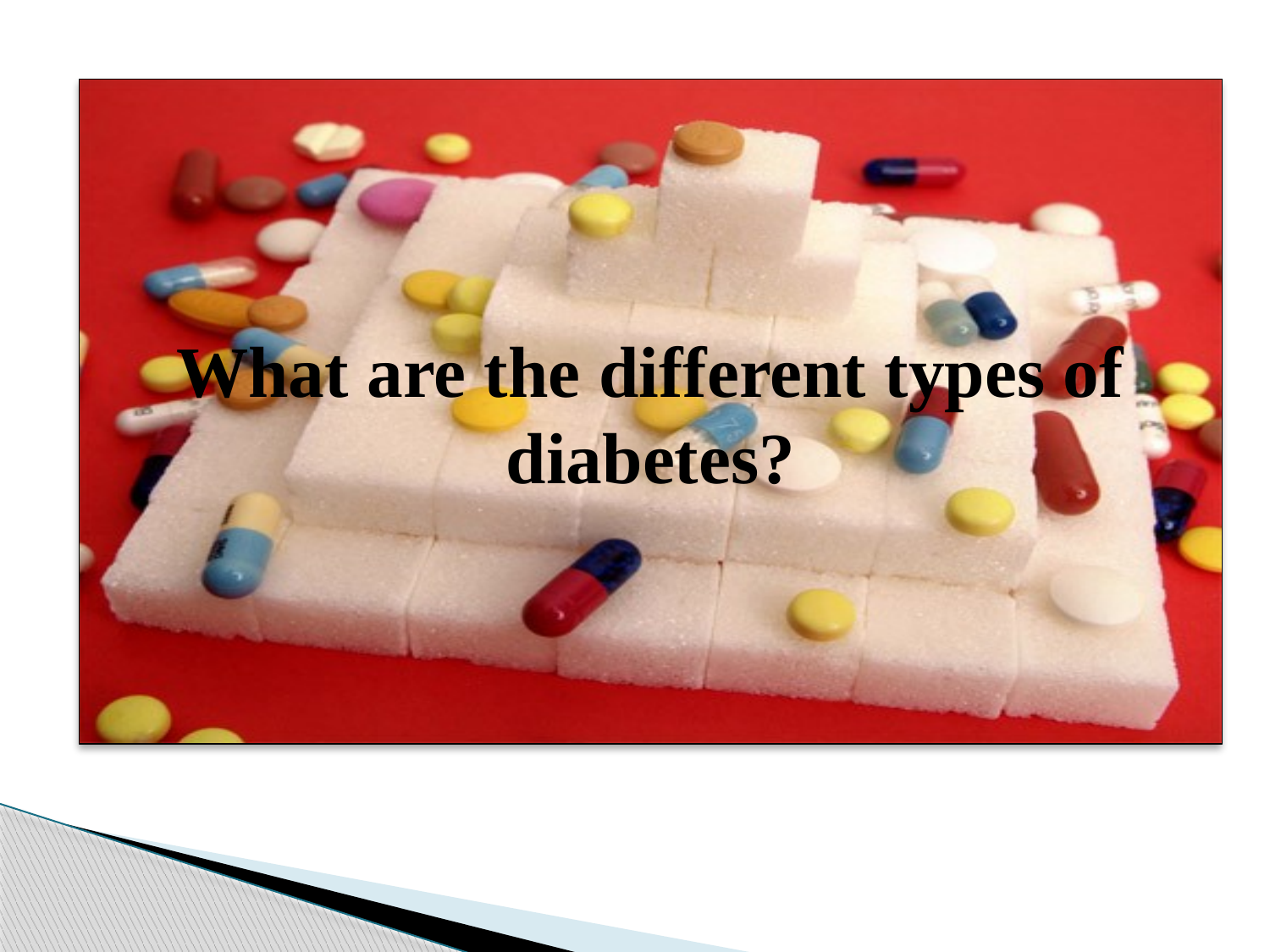

# What are the different types of diabetes?